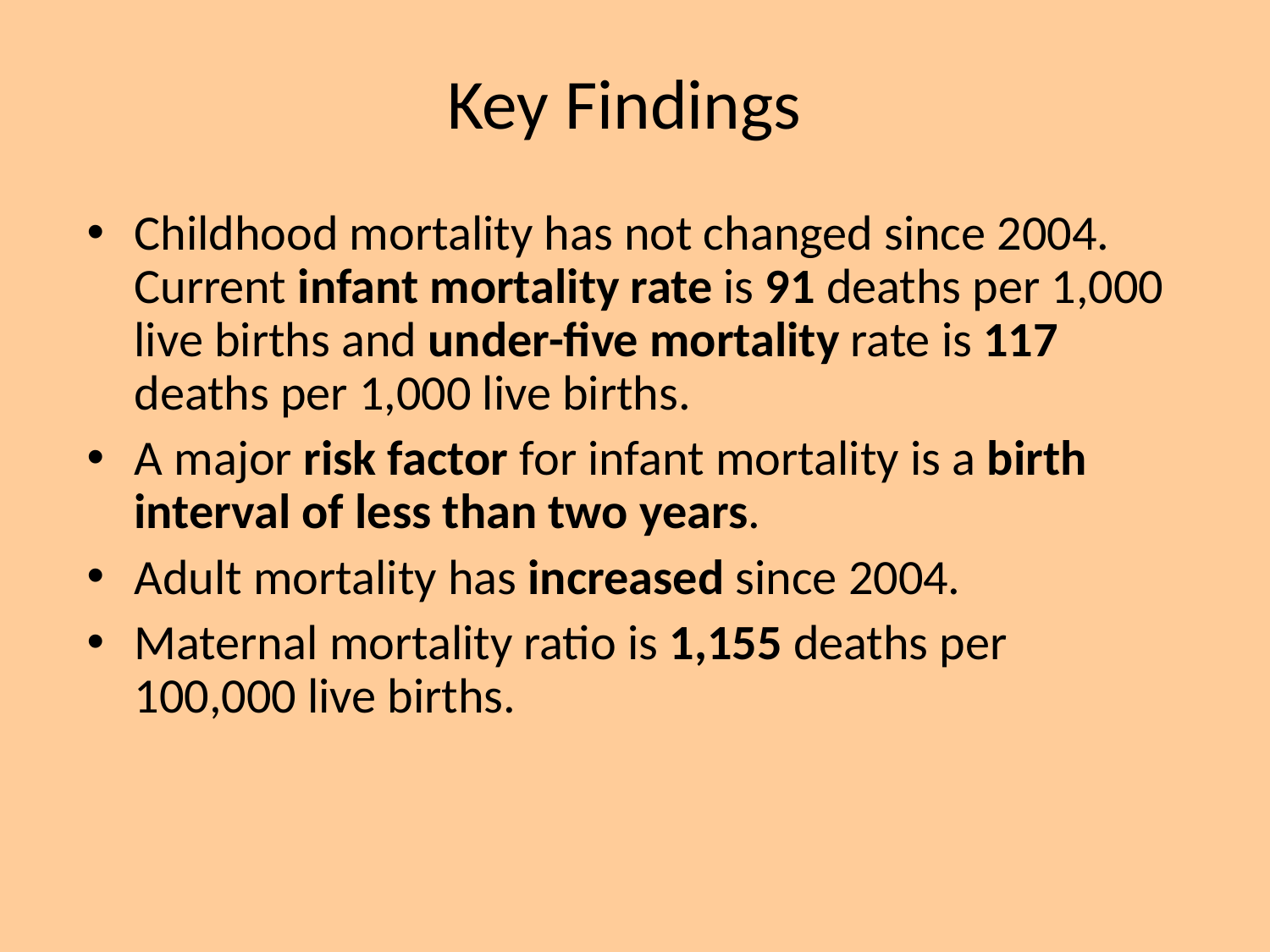

# Key Findings
Childhood mortality has not changed since 2004.  Current infant mortality rate is 91 deaths per 1,000 live births and under-five mortality rate is 117 deaths per 1,000 live births.
A major risk factor for infant mortality is a birth interval of less than two years.
Adult mortality has increased since 2004.
Maternal mortality ratio is 1,155 deaths per 100,000 live births.